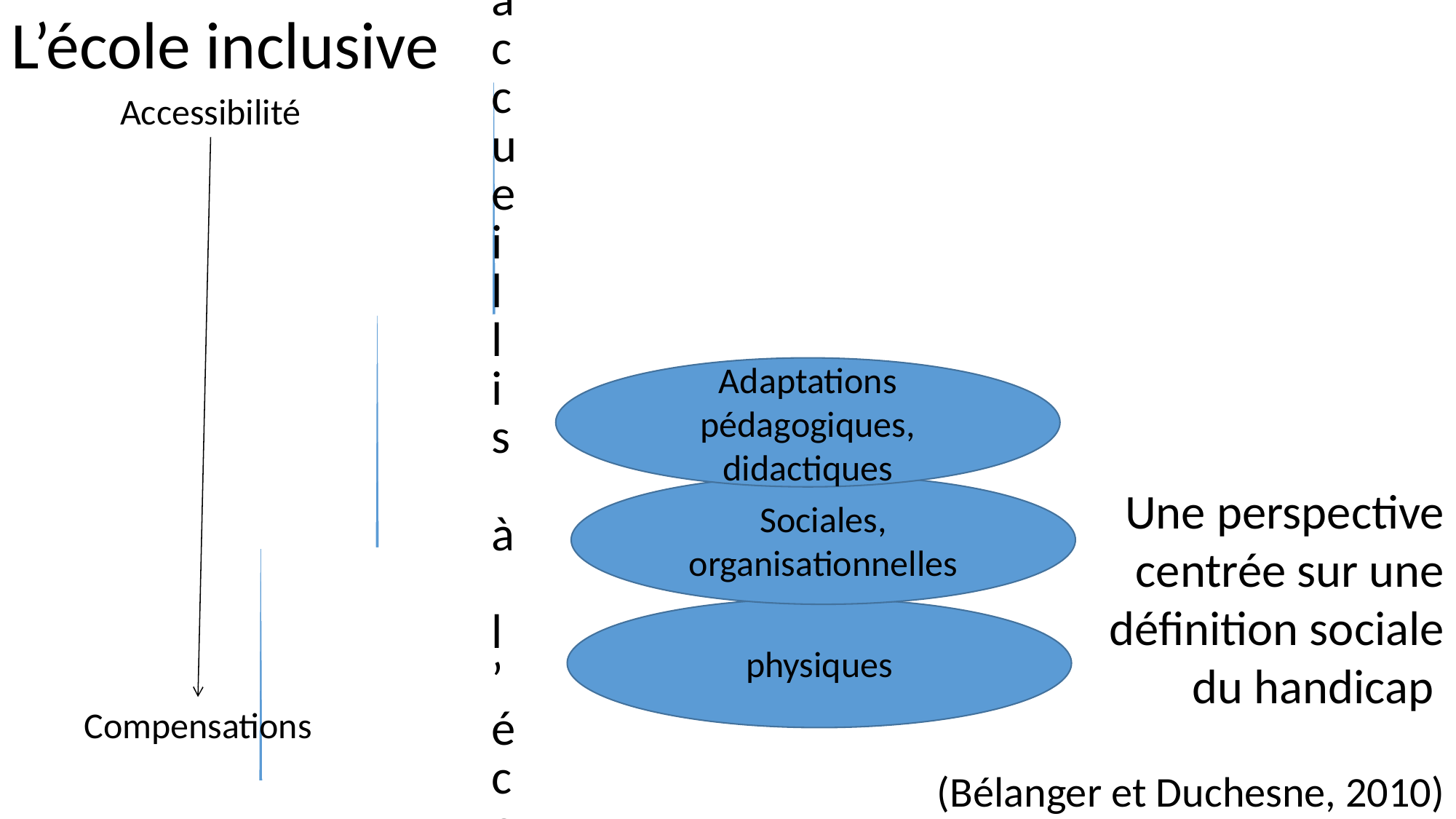

# L’école inclusive
Accessibilité

Adaptations pédagogiques, didactiques
Sociales, organisationnelles
Une perspective
centrée sur une
définition sociale
du handicap

(Bélanger et Duchesne, 2010)
physiques
Compensations